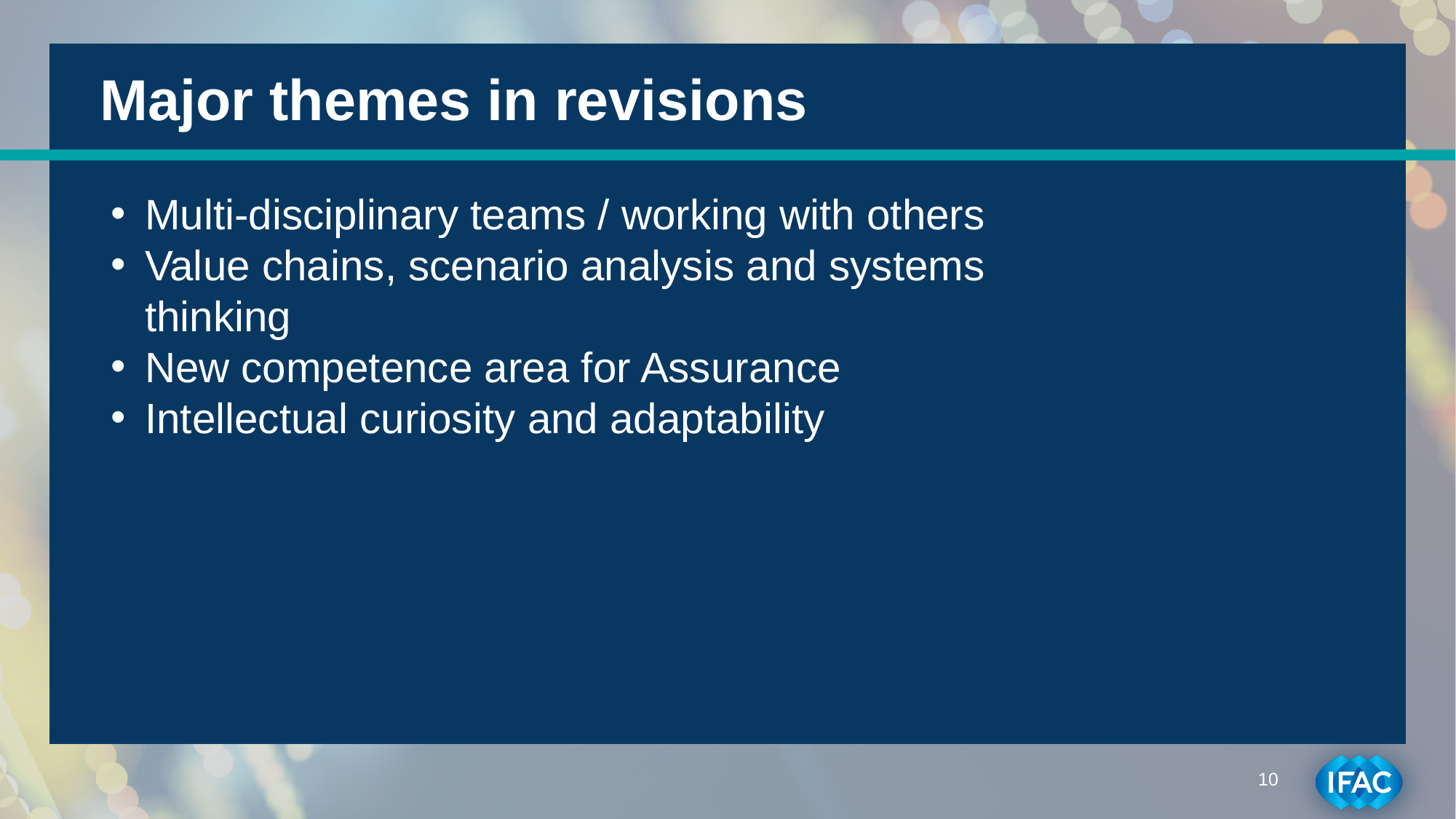

# Major themes in revisions
Multi-disciplinary teams / working with others
Value chains, scenario analysis and systems thinking
New competence area for Assurance
Intellectual curiosity and adaptability
10